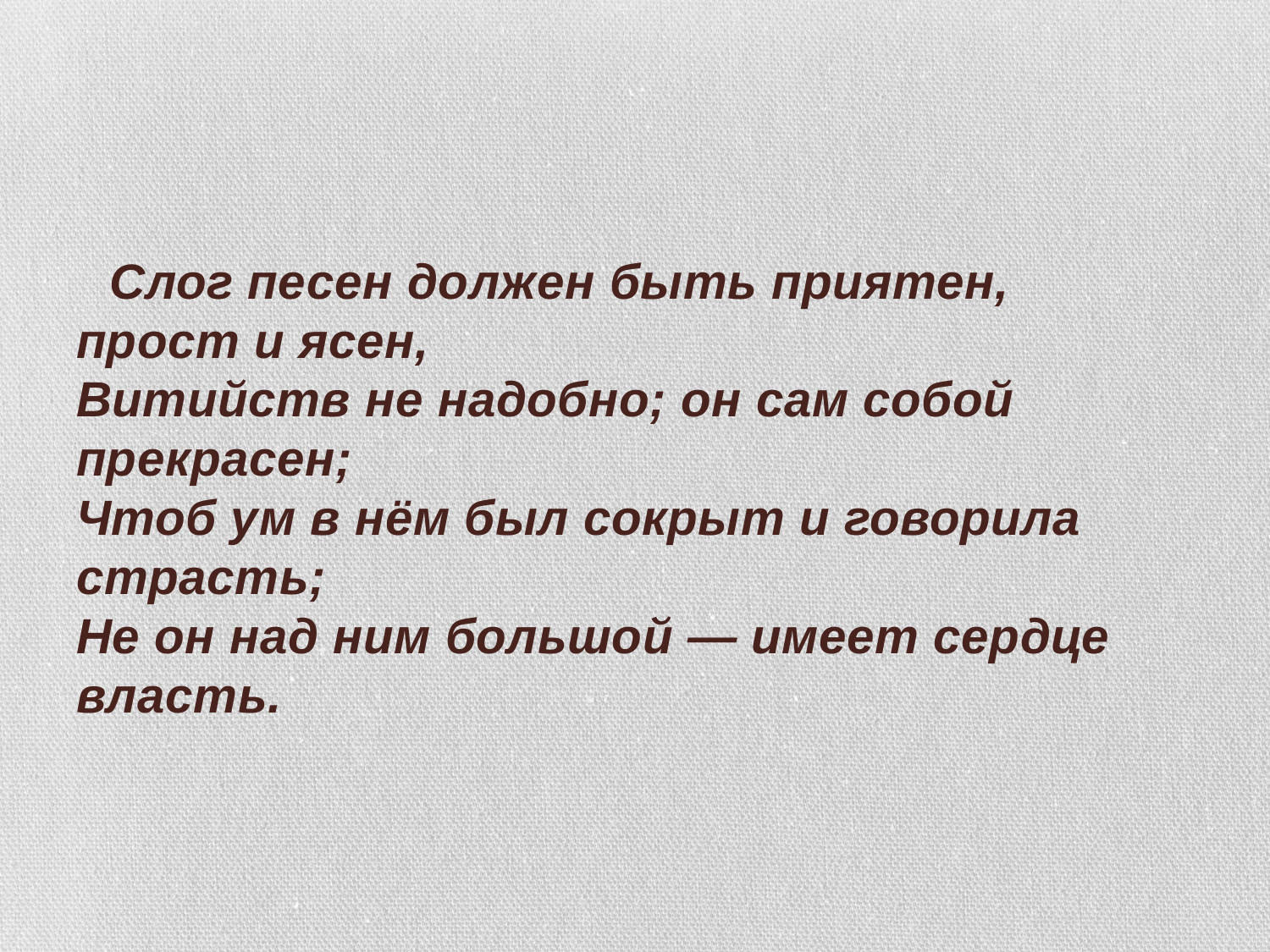

#
    Слог песен должен быть приятен, прост и ясен,
Витийств не надобно; он сам собой прекрасен;
Чтоб ум в нём был сокрыт и говорила страсть;
Не он над ним большой — имеет сердце власть.